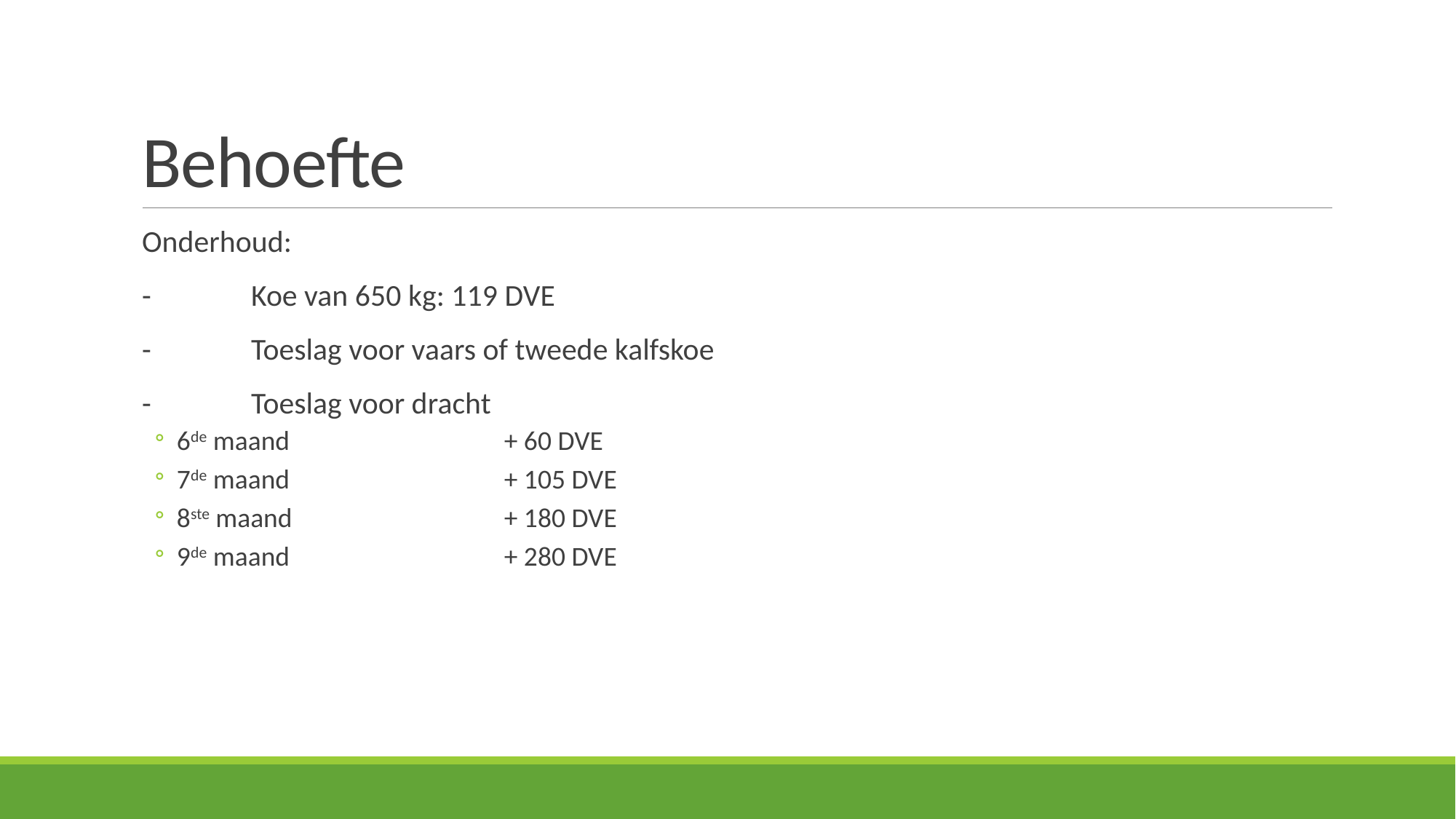

# Behoefte
Onderhoud:
-	Koe van 650 kg: 119 DVE
-	Toeslag voor vaars of tweede kalfskoe
-	Toeslag voor dracht
6de maand		+ 60 DVE
7de maand		+ 105 DVE
8ste maand		+ 180 DVE
9de maand		+ 280 DVE